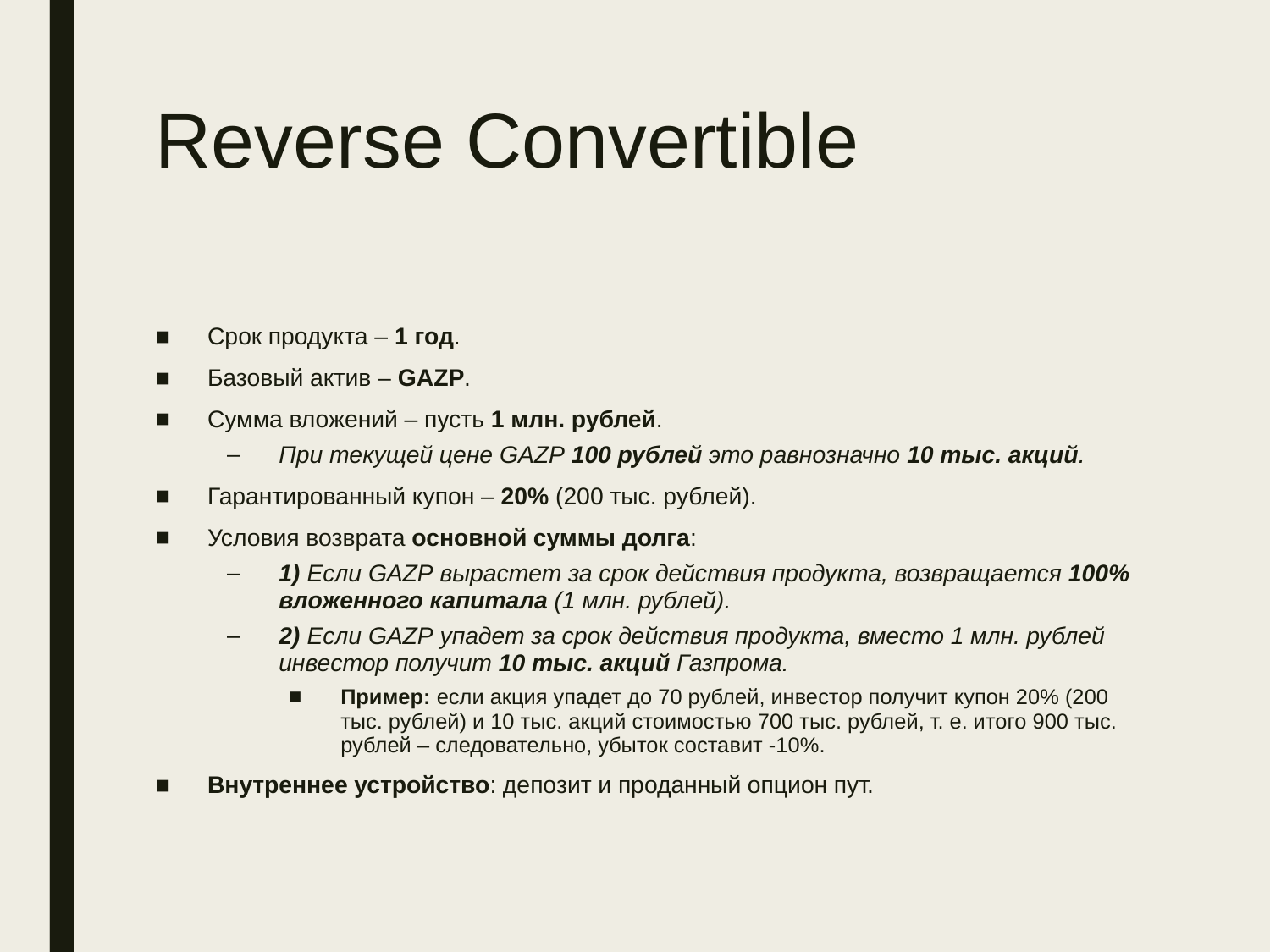

# Reverse Convertible
Срок продукта – 1 год.
Базовый актив – GAZP.
Сумма вложений – пусть 1 млн. рублей.
При текущей цене GAZP 100 рублей это равнозначно 10 тыс. акций.
Гарантированный купон – 20% (200 тыс. рублей).
Условия возврата основной суммы долга:
1) Если GAZP вырастет за срок действия продукта, возвращается 100% вложенного капитала (1 млн. рублей).
2) Если GAZP упадет за срок действия продукта, вместо 1 млн. рублей инвестор получит 10 тыс. акций Газпрома.
Пример: если акция упадет до 70 рублей, инвестор получит купон 20% (200 тыс. рублей) и 10 тыс. акций стоимостью 700 тыс. рублей, т. е. итого 900 тыс. рублей – следовательно, убыток составит -10%.
Внутреннее устройство: депозит и проданный опцион пут.